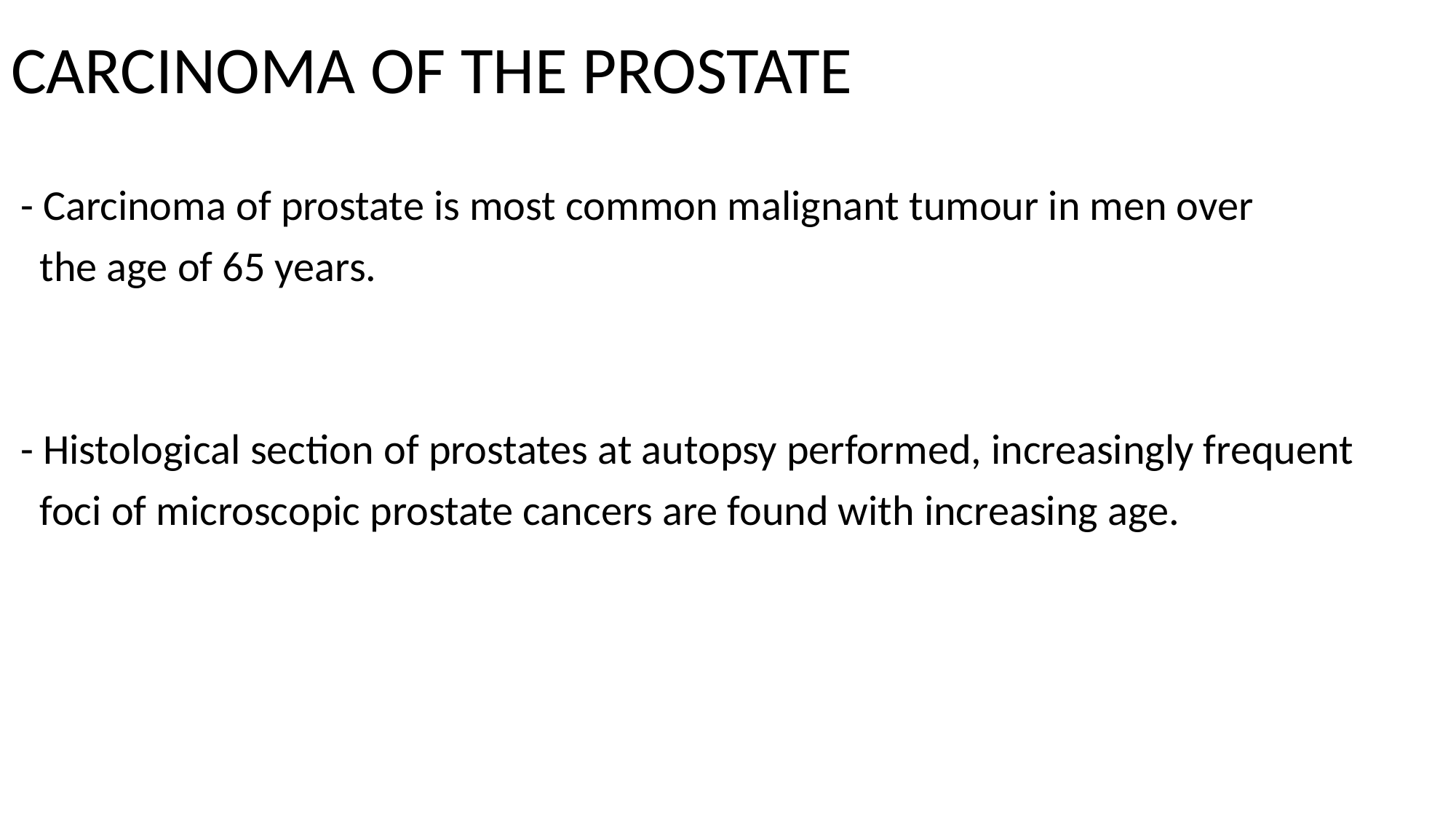

# CARCINOMA OF THE PROSTATE

 - Carcinoma of prostate is most common malignant tumour in men over
   the age of 65 years.

 - Histological section of prostates at autopsy performed, increasingly frequent
   foci of microscopic prostate cancers are found with increasing age.